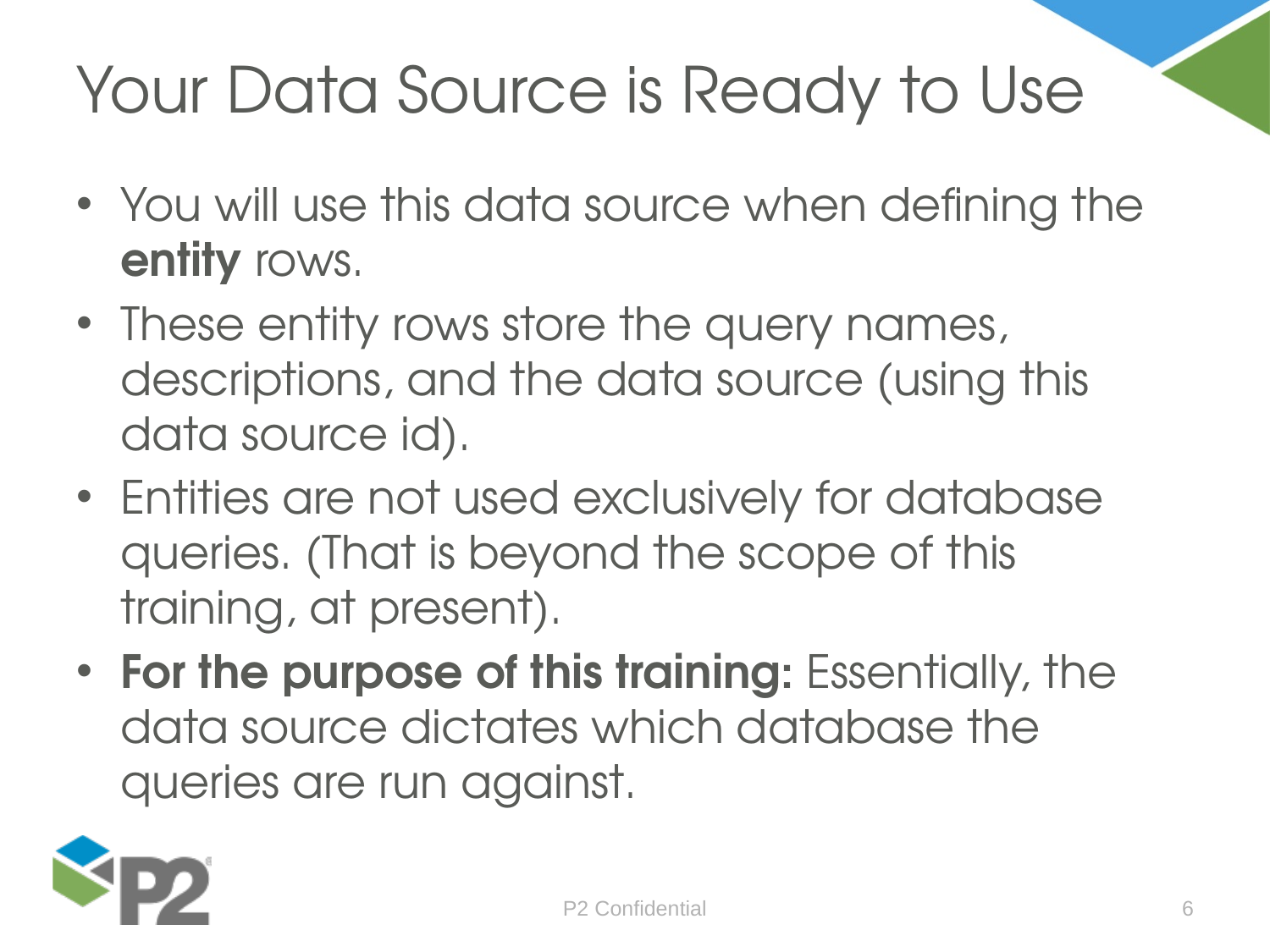

# Your Data Source is Ready to Use
You will use this data source when defining the entity rows.
These entity rows store the query names, descriptions, and the data source (using this data source id).
Entities are not used exclusively for database queries. (That is beyond the scope of this training, at present).
For the purpose of this training: Essentially, the data source dictates which database the queries are run against.
P2 Confidential
6